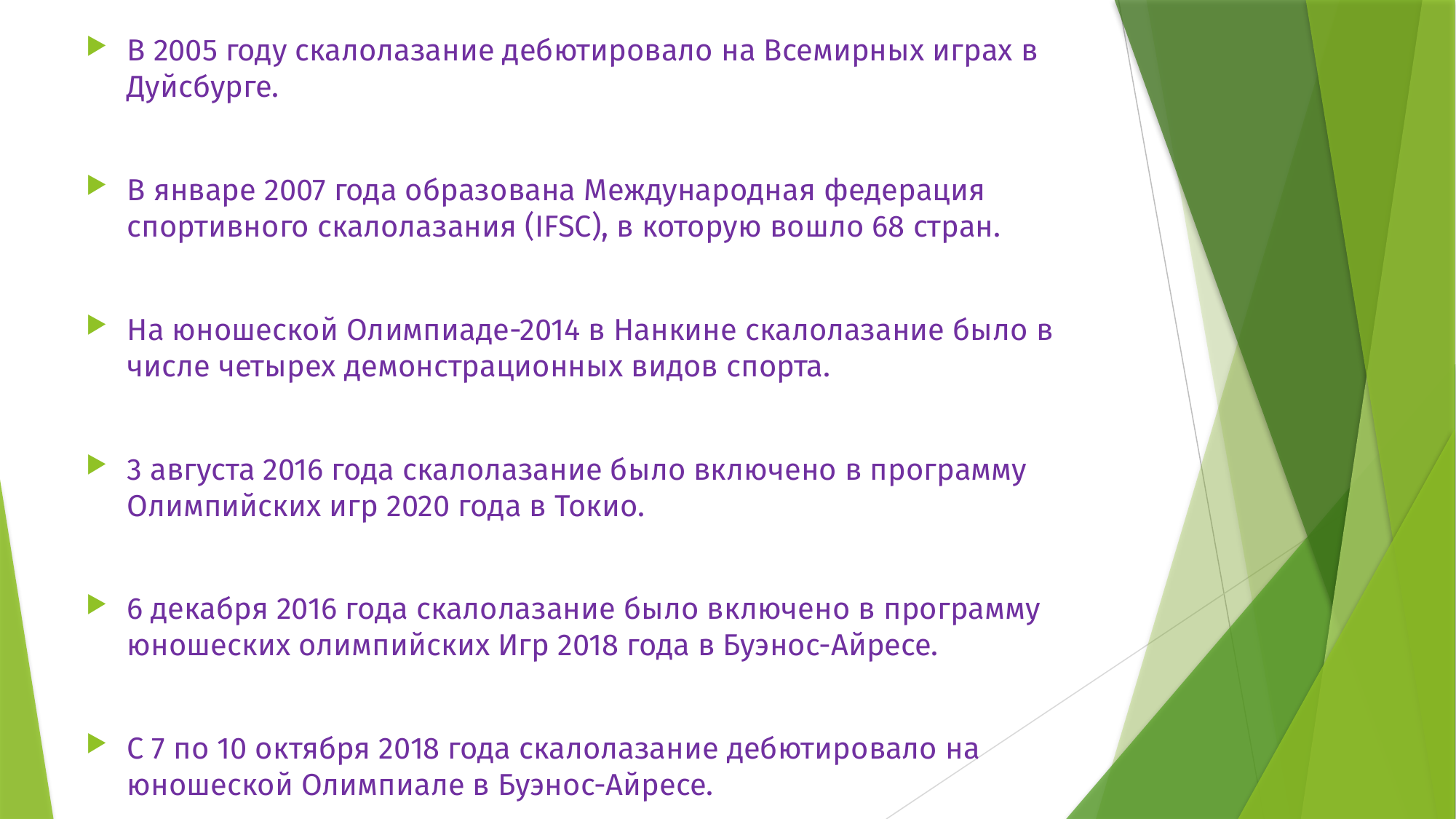

В 2005 году скалолазание дебютировало на Всемирных играх в Дуйсбурге.

В январе 2007 года образована Международная федерация спортивного скалолазания (IFSC), в которую вошло 68 стран.

На юношеской Олимпиаде-2014 в Нанкине скалолазание было в числе четырех демонстрационных видов спорта.

3 августа 2016 года скалолазание было включено в программу Олимпийских игр 2020 года в Токио.

6 декабря 2016 года скалолазание было включено в программу юношеских олимпийских Игр 2018 года в Буэнос-Айресе.

С 7 по 10 октября 2018 года скалолазание дебютировало на юношеской Олимпиале в Буэнос-Айресе.